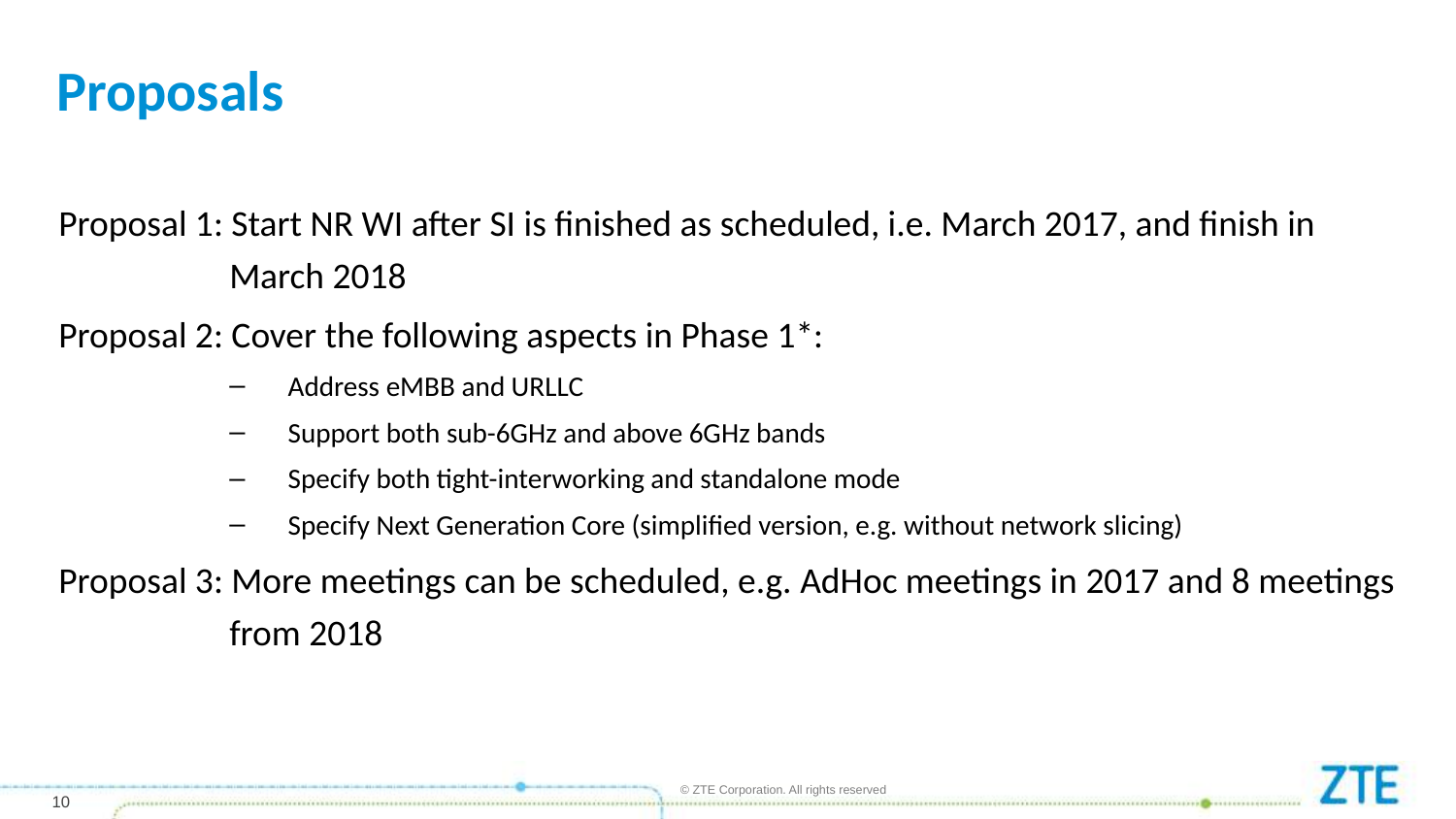

Proposals
Proposal 1: Start NR WI after SI is finished as scheduled, i.e. March 2017, and finish in March 2018
Proposal 2: Cover the following aspects in Phase 1*:
Address eMBB and URLLC
Support both sub-6GHz and above 6GHz bands
Specify both tight-interworking and standalone mode
Specify Next Generation Core (simplified version, e.g. without network slicing)
Proposal 3: More meetings can be scheduled, e.g. AdHoc meetings in 2017 and 8 meetings from 2018